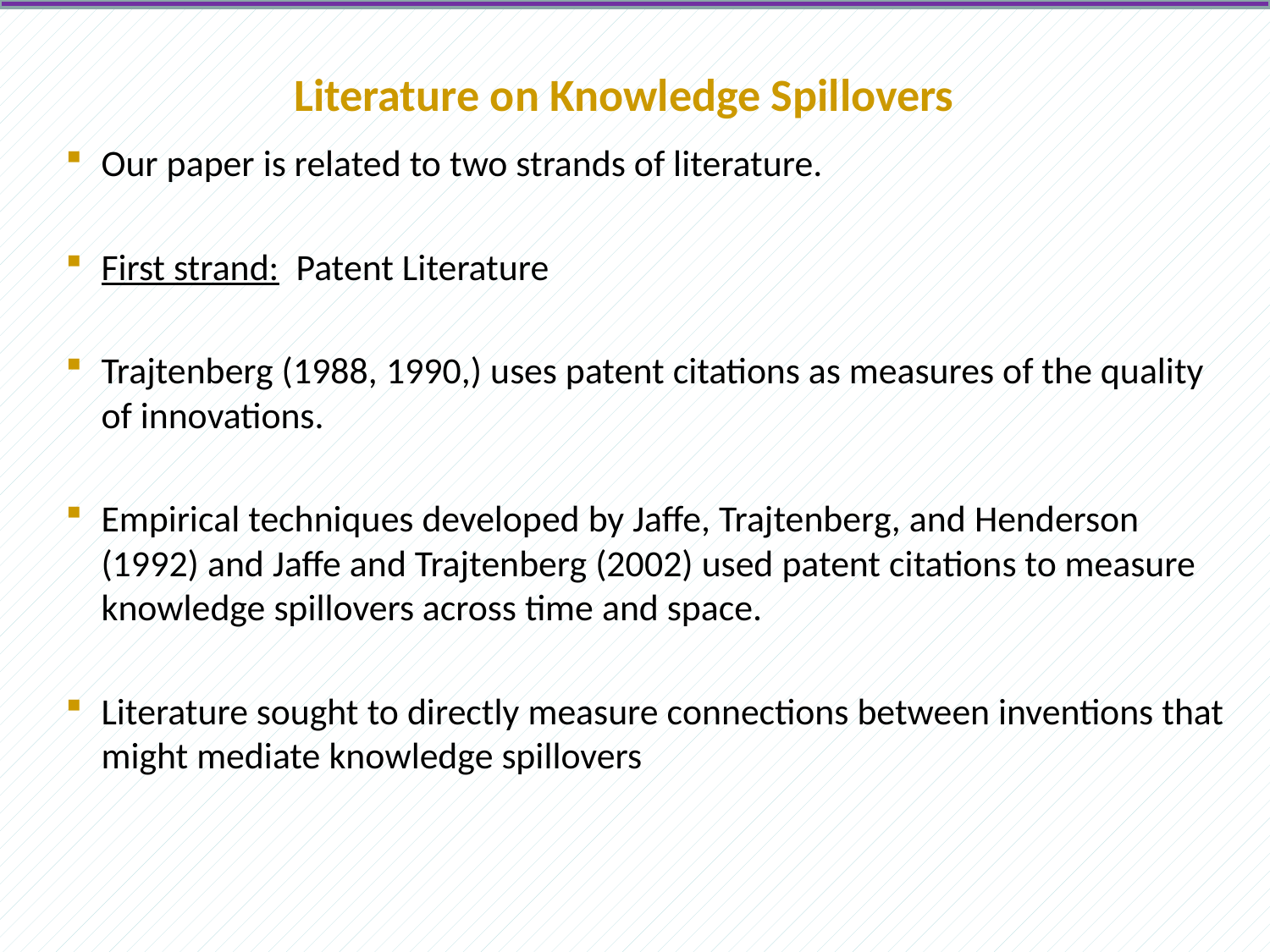

# Literature on Knowledge Spillovers
Our paper is related to two strands of literature.

First strand:  Patent Literature

Trajtenberg (1988, 1990,) uses patent citations as measures of the quality of innovations.

Empirical techniques developed by Jaffe, Trajtenberg, and Henderson (1992) and Jaffe and Trajtenberg (2002) used patent citations to measure knowledge spillovers across time and space.

Literature sought to directly measure connections between inventions that might mediate knowledge spillovers